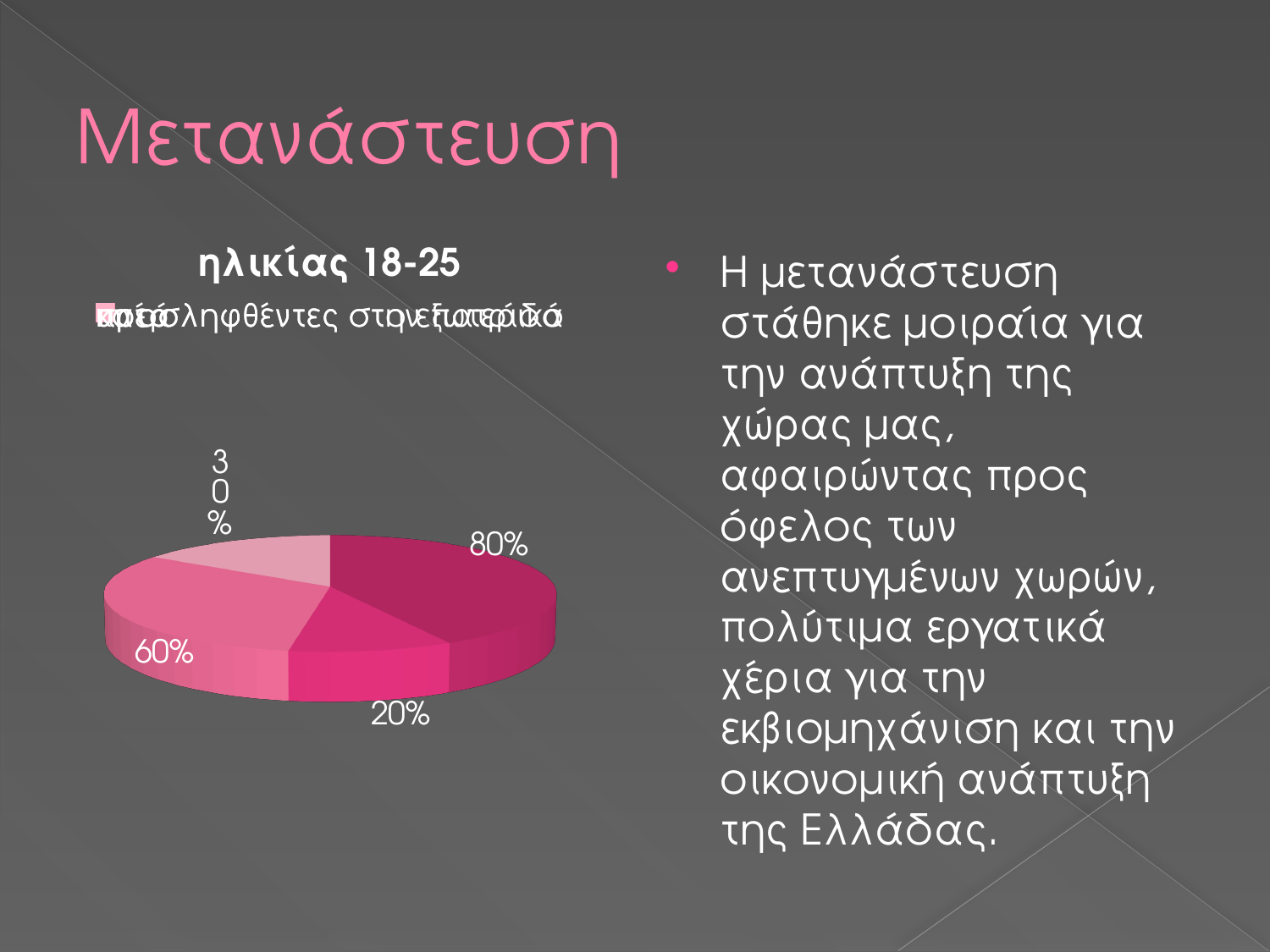

# Μετανάστευση

[unsupported chart]

Η μετανάστευση στάθηκε μοιραία για την ανάπτυξη της χώρας μας, αφαιρώντας προς όφελος των ανεπτυγμένων χωρών, πολύτιμα εργατικά χέρια για την εκβιομηχάνιση και την οικονομική ανάπτυξη της Ελλάδας.